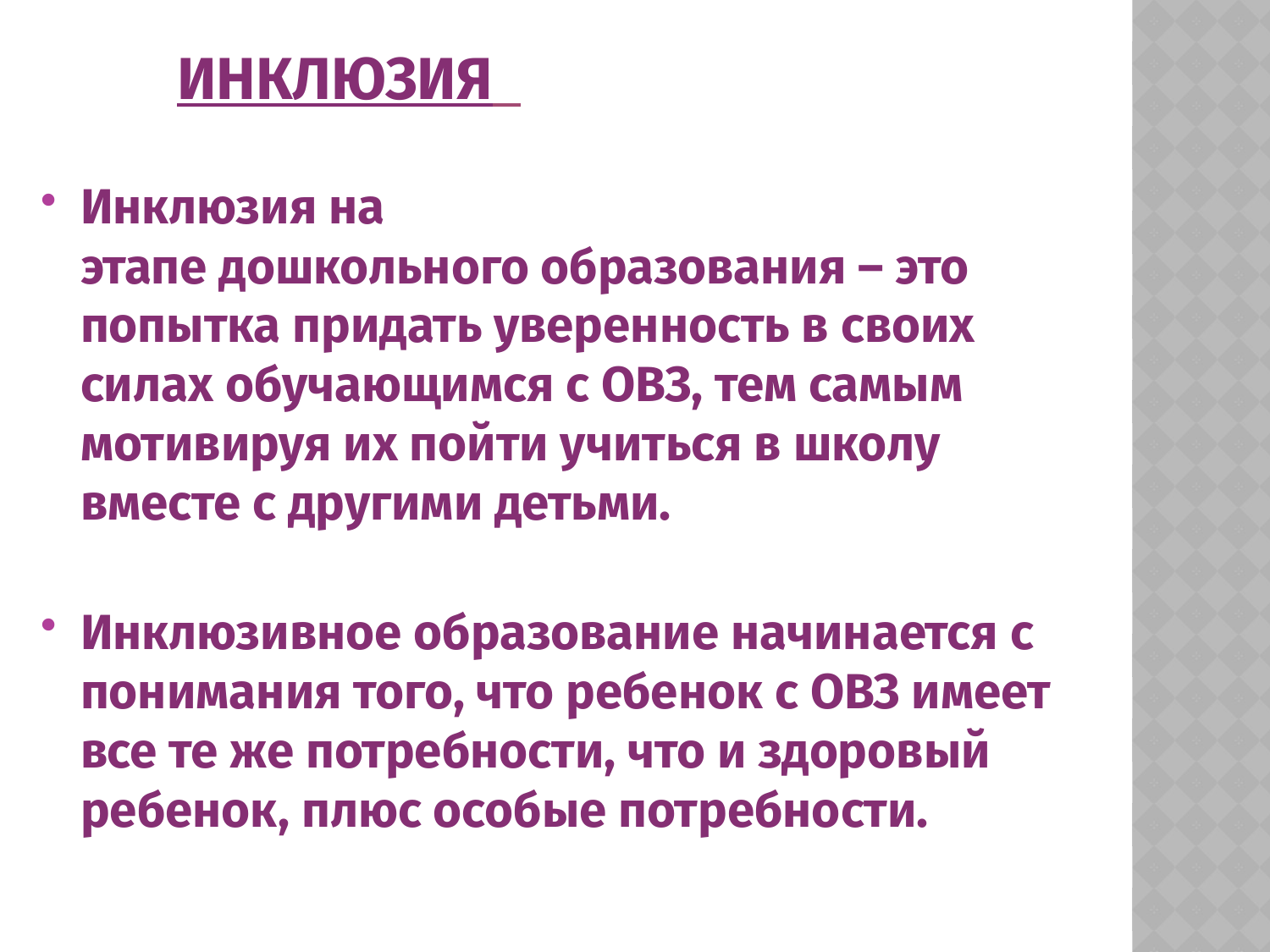

# Инклюзия
Инклюзия на этапе дошкольного образования – это попытка придать уверенность в своих силах обучающимся с ОВЗ, тем самым мотивируя их пойти учиться в школу вместе с другими детьми.
Инклюзивное образование начинается с понимания того, что ребенок с ОВЗ имеет все те же потребности, что и здоровый ребенок, плюс особые потребности.